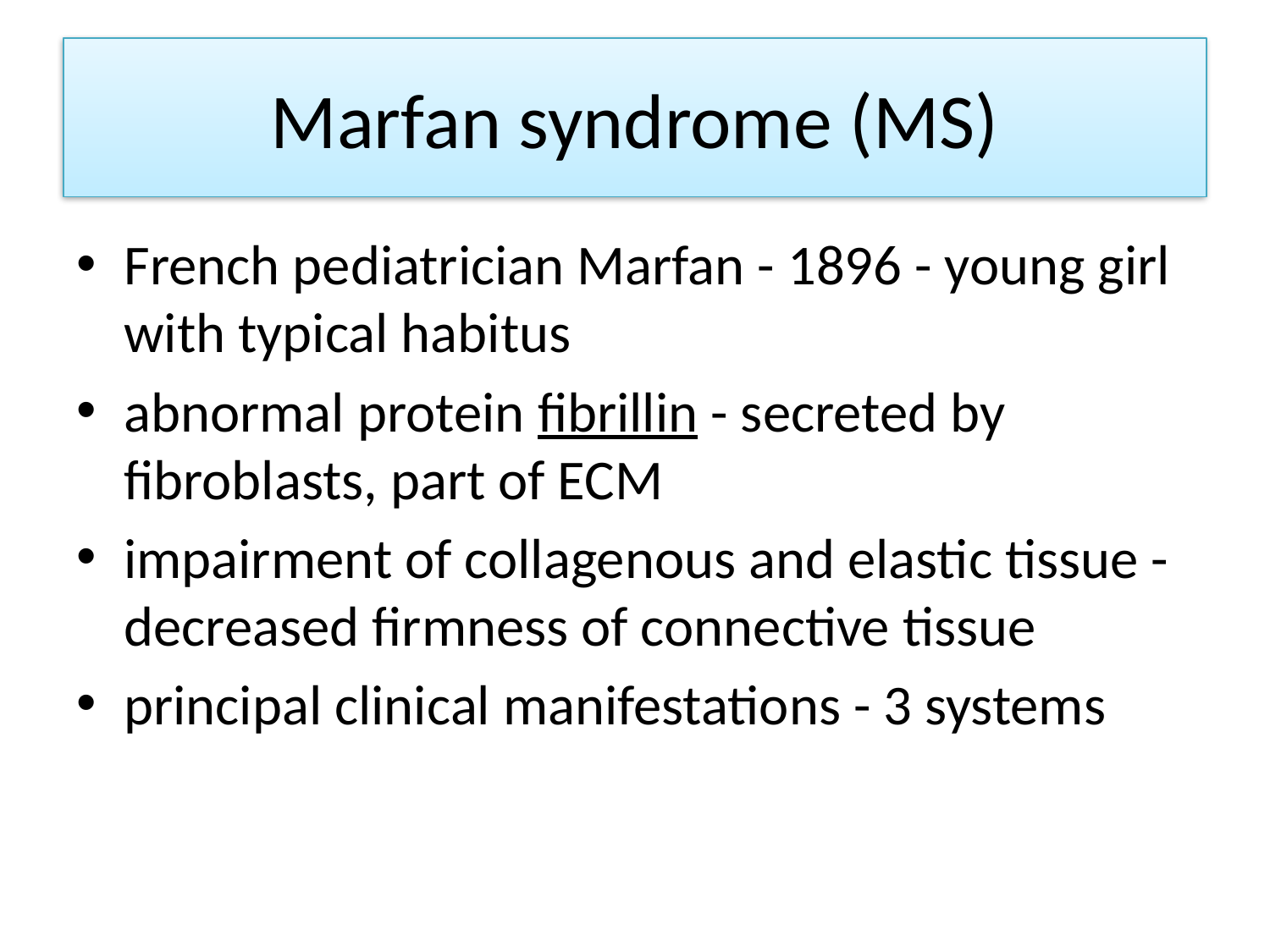

# Marfan syndrome (MS)
French pediatrician Marfan - 1896 - young girl with typical habitus
abnormal protein fibrillin - secreted by fibroblasts, part of ECM
impairment of collagenous and elastic tissue - decreased firmness of connective tissue
principal clinical manifestations - 3 systems